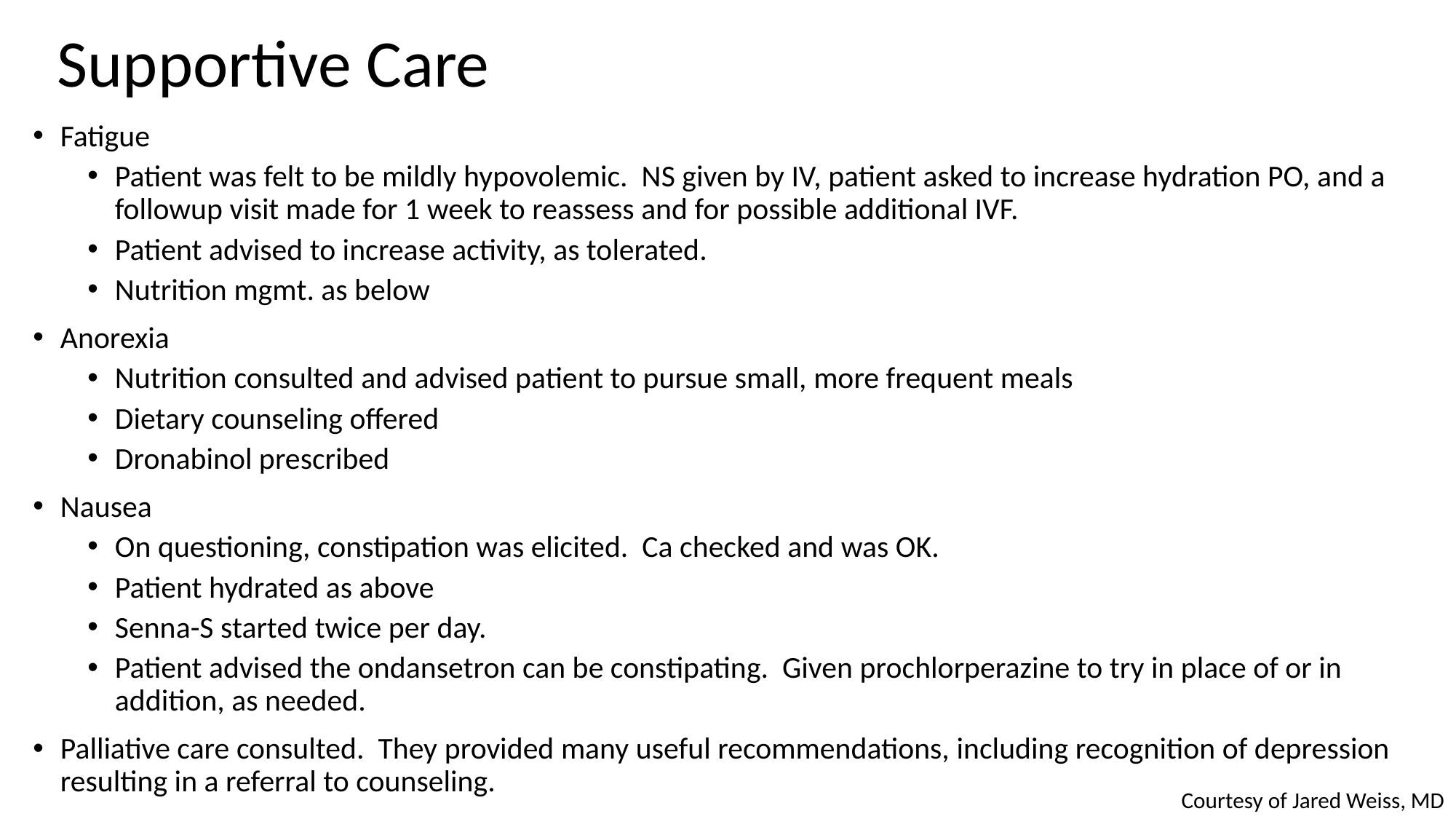

# Supportive Care
Fatigue
Patient was felt to be mildly hypovolemic.  NS given by IV, patient asked to increase hydration PO, and a followup visit made for 1 week to reassess and for possible additional IVF.
Patient advised to increase activity, as tolerated.
Nutrition mgmt. as below
Anorexia
Nutrition consulted and advised patient to pursue small, more frequent meals
Dietary counseling offered
Dronabinol prescribed
Nausea
On questioning, constipation was elicited.  Ca checked and was OK.
Patient hydrated as above
Senna-S started twice per day.
Patient advised the ondansetron can be constipating.  Given prochlorperazine to try in place of or in addition, as needed.
Palliative care consulted.  They provided many useful recommendations, including recognition of depression resulting in a referral to counseling.

Courtesy of Jared Weiss, MD